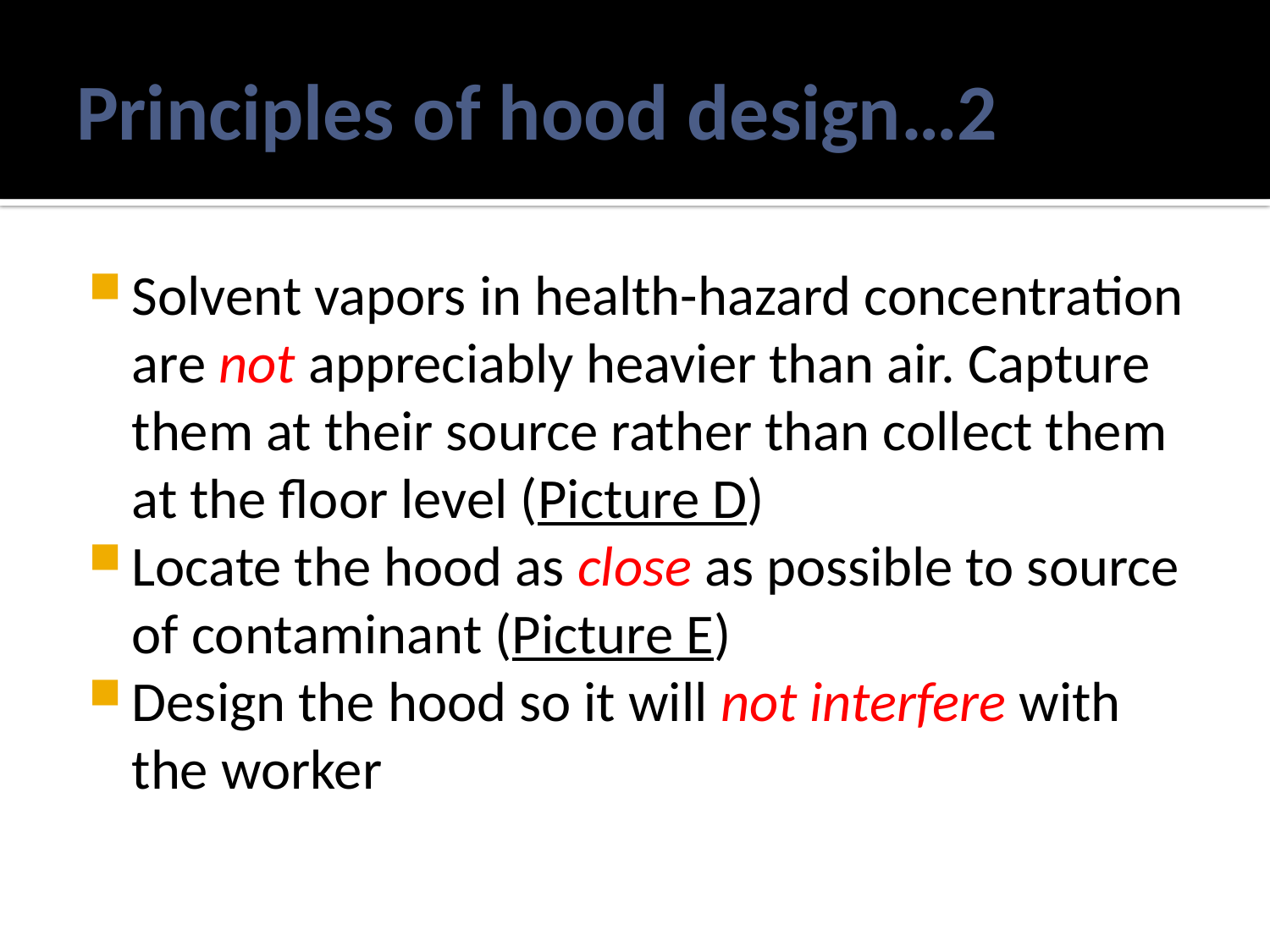

# Principles of hood design…2
Solvent vapors in health-hazard concentration are not appreciably heavier than air. Capture them at their source rather than collect them at the floor level (Picture D)
Locate the hood as close as possible to source of contaminant (Picture E)
Design the hood so it will not interfere with the worker